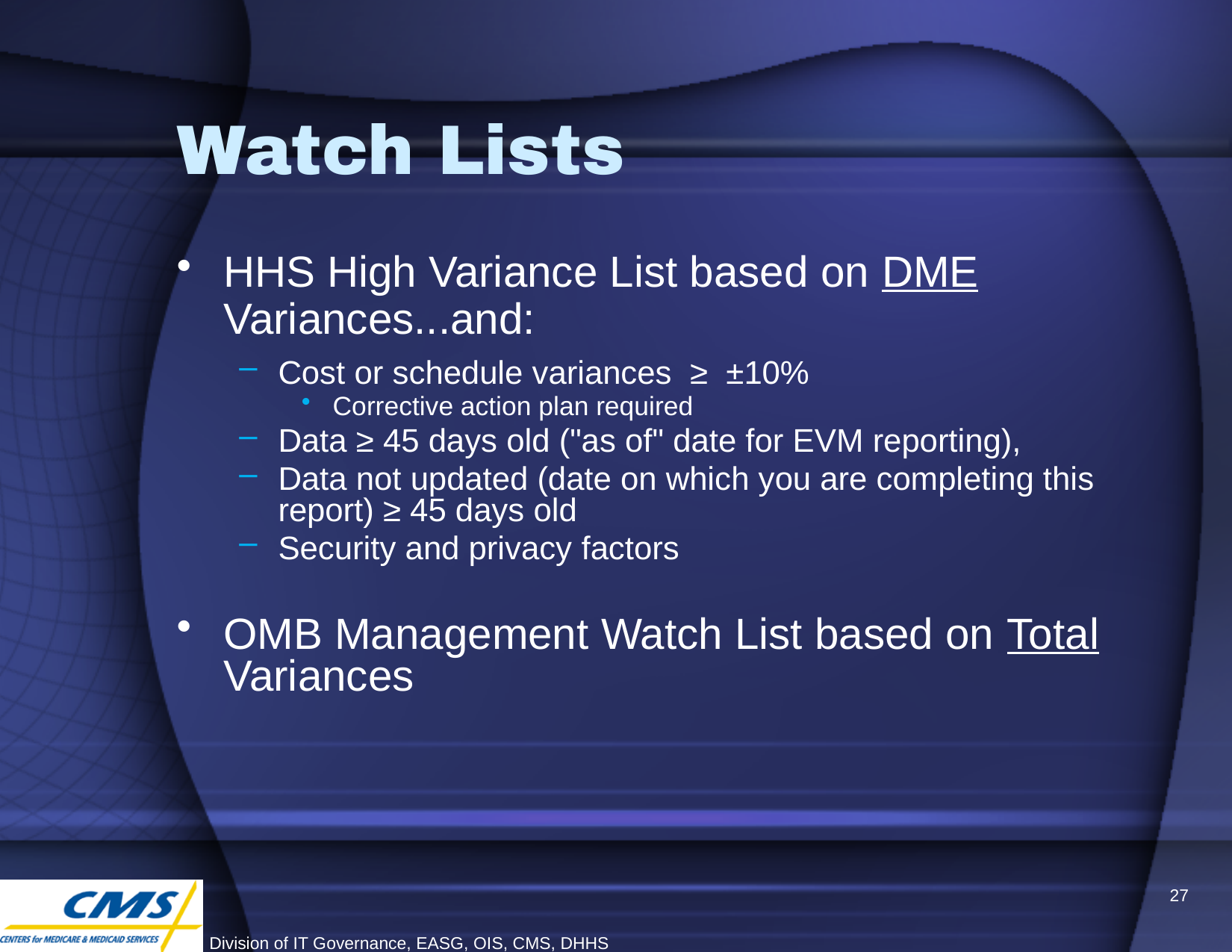

# Watch Lists
HHS High Variance List based on DME Variances...and:
Cost or schedule variances  ≥  ±10%
Corrective action plan required
Data ≥ 45 days old ("as of" date for EVM reporting),
Data not updated (date on which you are completing this report) ≥ 45 days old
Security and privacy factors

OMB Management Watch List based on Total Variances
27